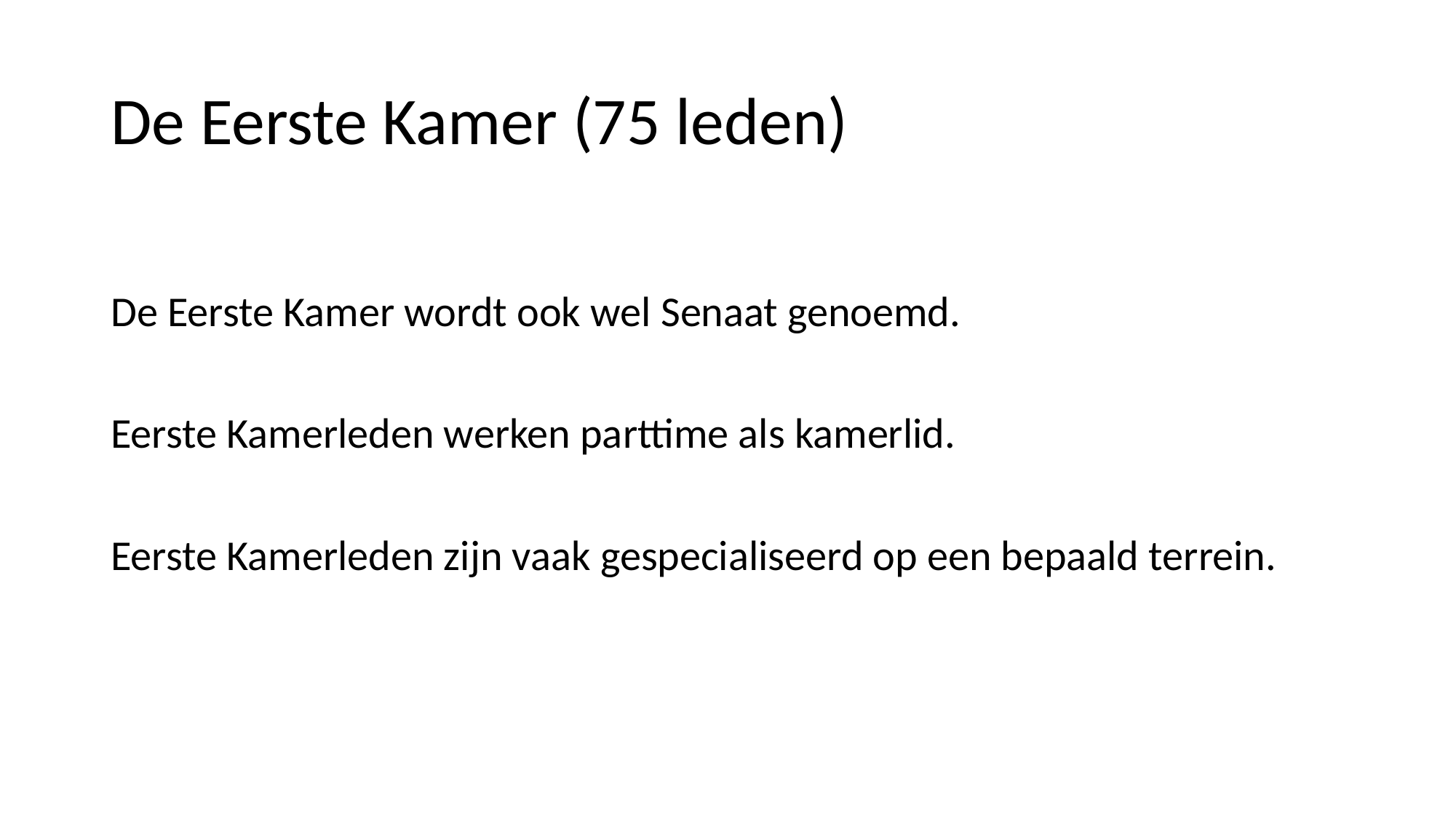

# De Eerste Kamer (75 leden)

De Eerste Kamer wordt ook wel Senaat genoemd.

Eerste Kamerleden werken parttime als kamerlid.

Eerste Kamerleden zijn vaak gespecialiseerd op een bepaald terrein.